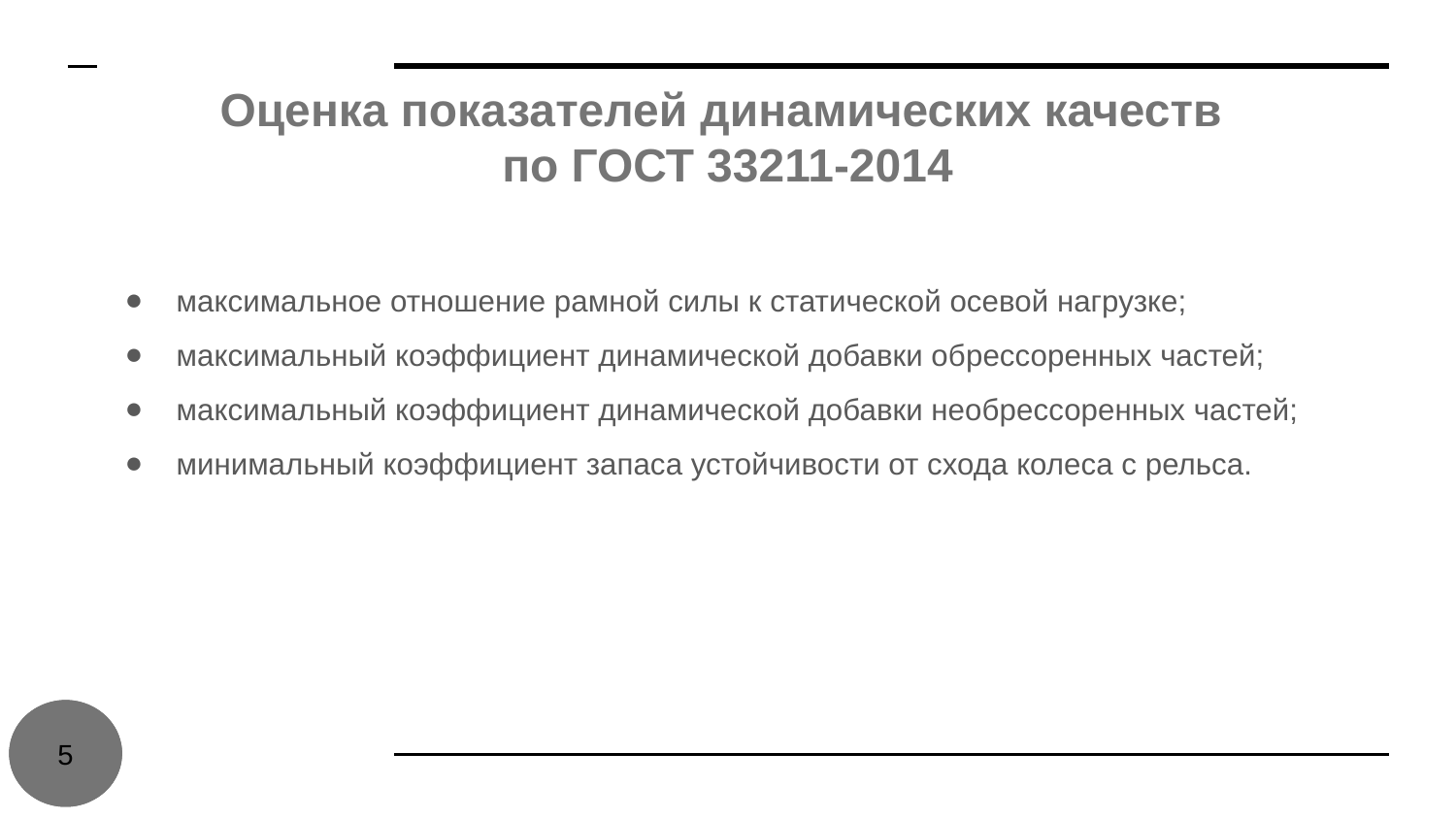

Оценка показателей динамических качеств
по ГОСТ 33211-2014
максимальное отношение рамной силы к статической осевой нагрузке;
максимальный коэффициент динамической добавки обрессоренных частей;
максимальный коэффициент динамической добавки необрессоренных частей;
минимальный коэффициент запаса устойчивости от схода колеса с рельса.

5
5